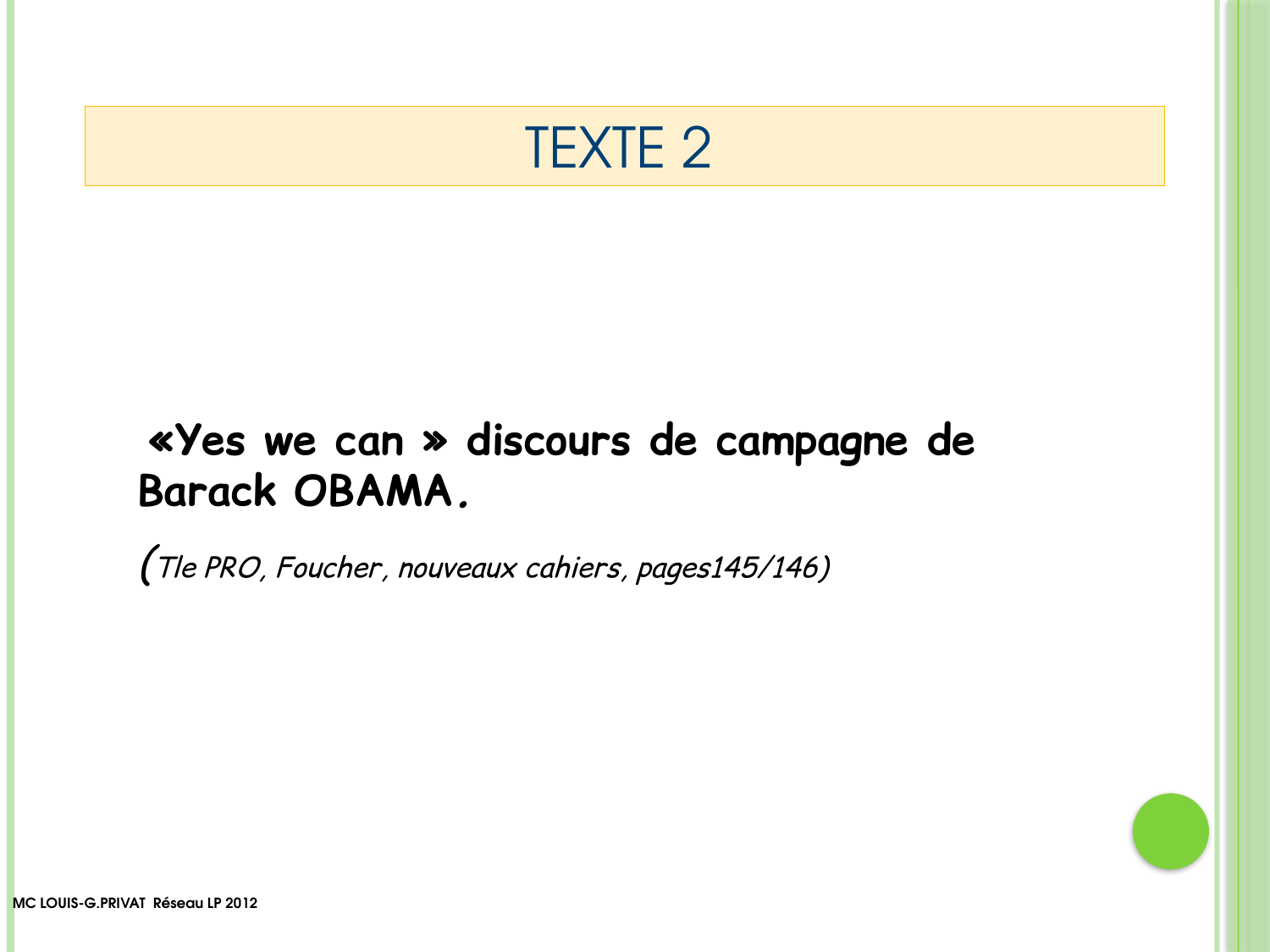

Texte 2
 «Yes we can » discours de campagne de Barack OBAMA.
(Tle PRO, Foucher, nouveaux cahiers, pages145/146)
MC LOUIS-G.PRIVAT  Réseau LP 2012